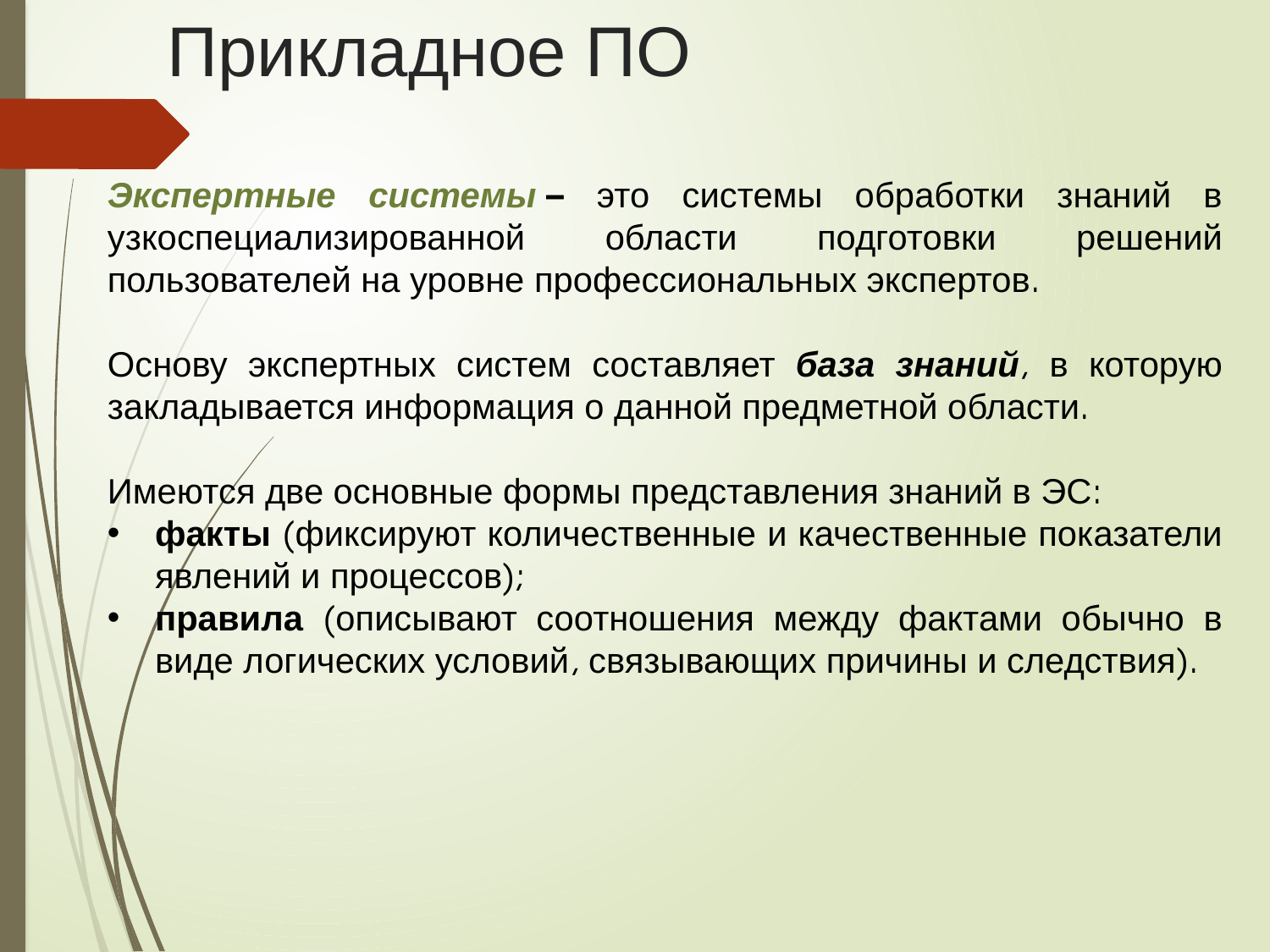

# Прикладное ПО
Экспертные системы – это системы обработки знаний в узкоспециализированной области подготовки решений пользователей на уровне профессиональных экспертов.

Основу экспертных систем составляет база знаний, в которую закладывается информация о данной предметной области.

Имеются две основные формы представления знаний в ЭС:
факты (фиксируют количественные и качественные показатели явлений и процессов);
правила (описывают соотношения между фактами обычно в виде логических условий, связывающих причины и следствия).